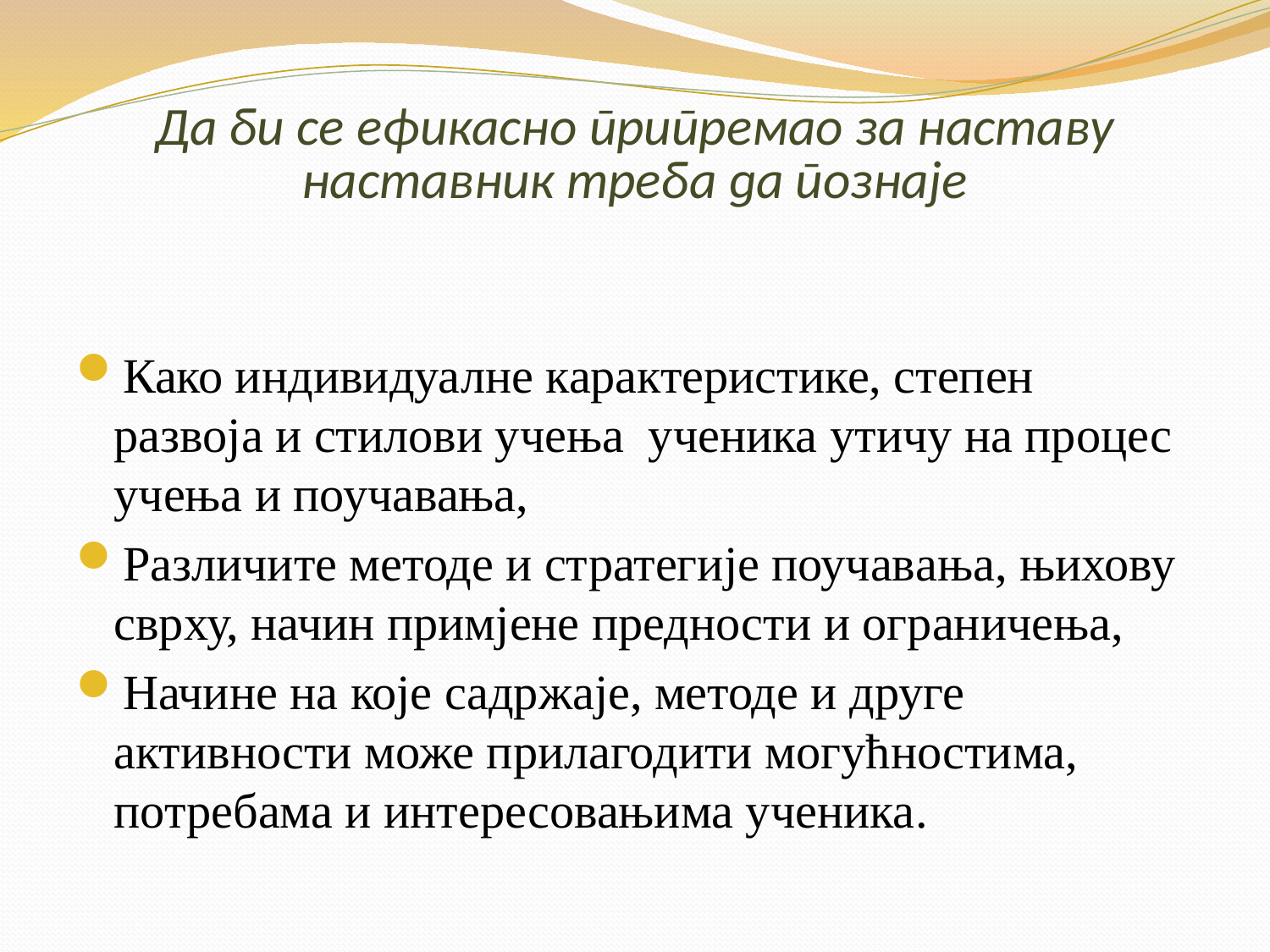

# Да би се ефикасно припремао за наставу наставник треба да познаје

Како индивидуалне карактеристике, степен развоја и стилови учења  ученика утичу на процес учења и поучавања,
Различите методе и стратегије поучавања, њихову сврху, начин примјене предности и ограничења,
Начине на које садржаје, методе и друге  активности може прилагодити могућностима, потребама и интересовањима ученика.